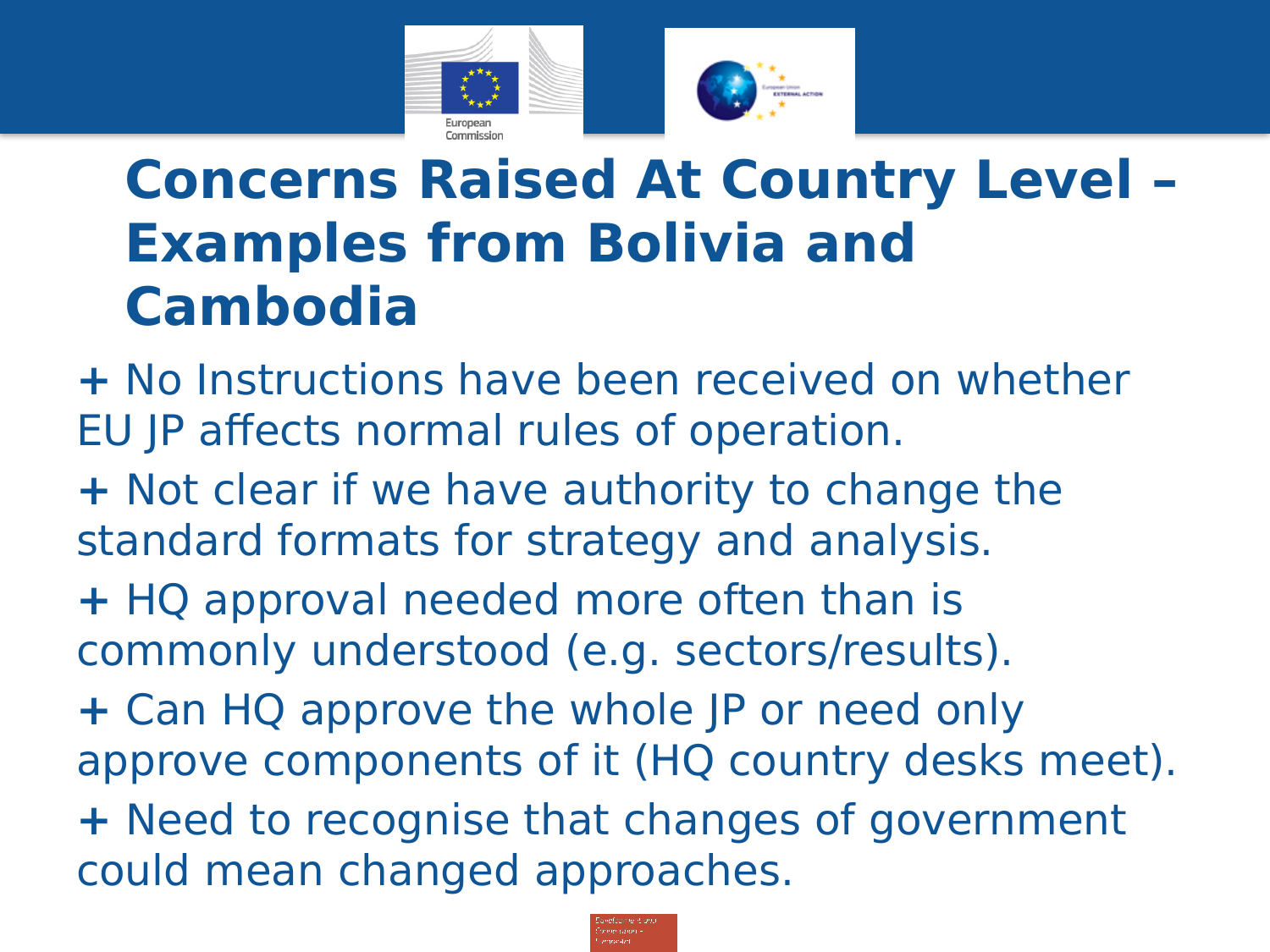

# Concerns Raised At Country Level – Examples from Bolivia and Cambodia
+ No Instructions have been received on whether EU JP affects normal rules of operation.
+ Not clear if we have authority to change the standard formats for strategy and analysis.
+ HQ approval needed more often than is commonly understood (e.g. sectors/results).
+ Can HQ approve the whole JP or need only approve components of it (HQ country desks meet).
+ Need to recognise that changes of government could mean changed approaches.